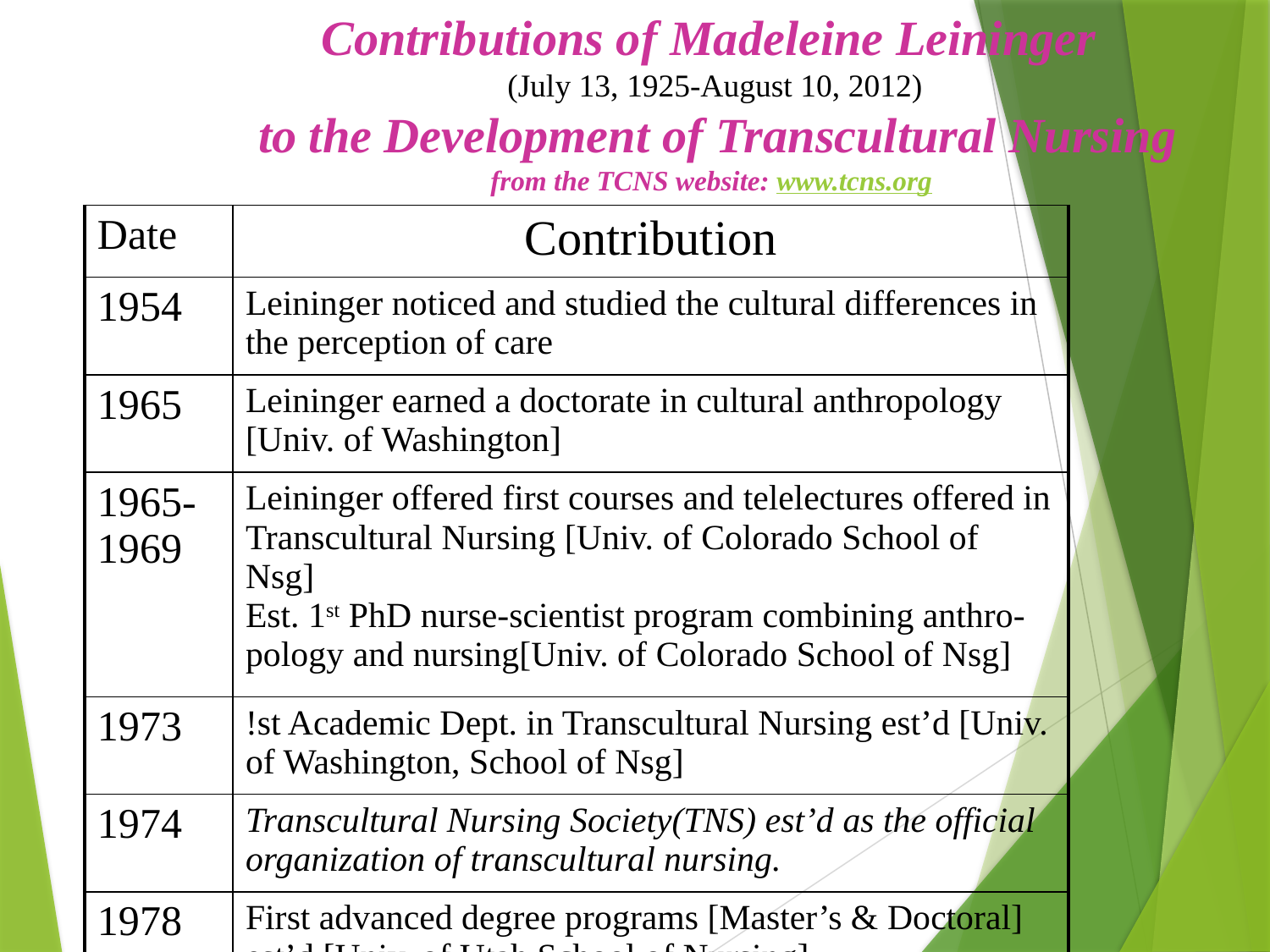

Contributions of Madeleine Leininger
(July 13, 1925-August 10, 2012)
 to the Development of Transcultural Nursing
from the TCNS website: www.tcns.org
| Date | Contribution |
| --- | --- |
| 1954 | Leininger noticed and studied the cultural differences in the perception of care |
| 1965 | Leininger earned a doctorate in cultural anthropology [Univ. of Washington] |
| 1965-1969 | Leininger offered first courses and telelectures offered in Transcultural Nursing [Univ. of Colorado School of Nsg] Est. 1st PhD nurse-scientist program combining anthro-pology and nursing[Univ. of Colorado School of Nsg] |
| 1973 | !st Academic Dept. in Transcultural Nursing est’d [Univ. of Washington, School of Nsg] |
| 1974 | Transcultural Nursing Society(TNS) est’d as the official organization of transcultural nursing. |
| 1978 | First advanced degree programs [Master’s & Doctoral] est’d [Univ. of Utah School of Nursing] |